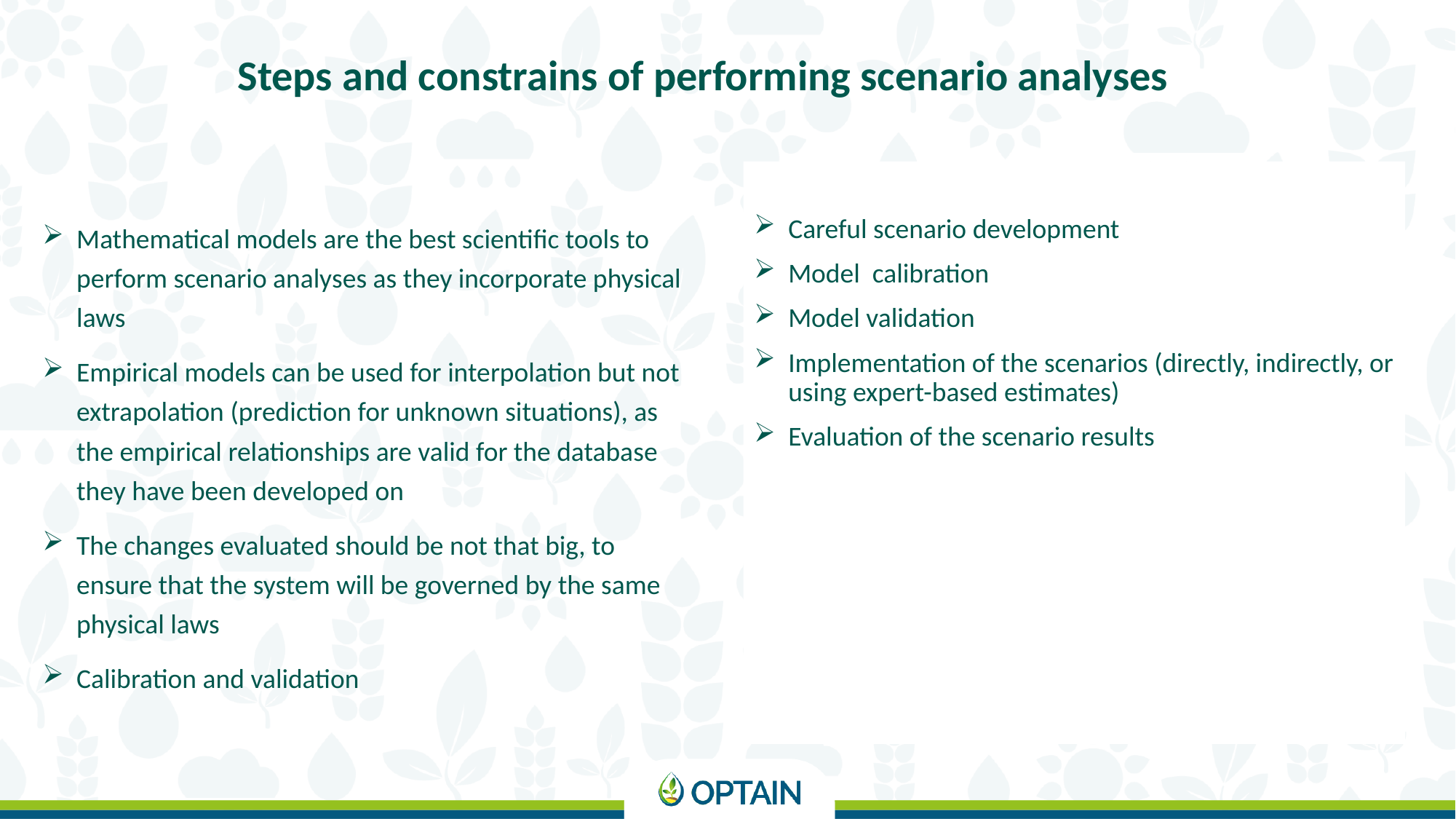

Steps and constrains of performing scenario analyses

Careful scenario development
Model  calibration
Model validation
Implementation of the scenarios (directly, indirectly, or using expert-based estimates)
Evaluation of the scenario results

Mathematical models are the best scientific tools to perform scenario analyses as they incorporate physical laws
Empirical models can be used for interpolation but not extrapolation (prediction for unknown situations), as the empirical relationships are valid for the database they have been developed on
The changes evaluated should be not that big, to ensure that the system will be governed by the same physical laws
Calibration and validation